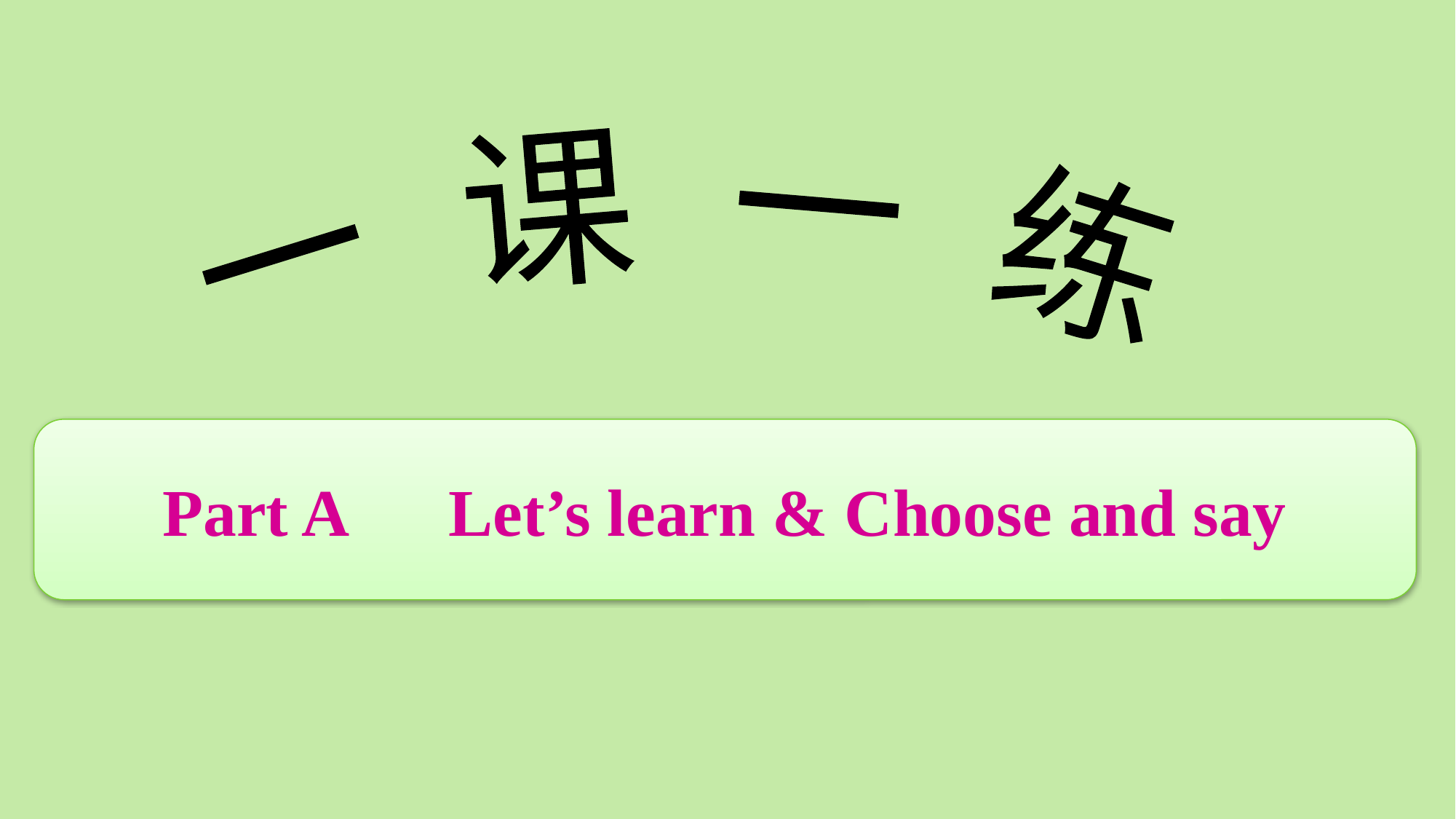

Part A　Let’s learn & Choose and say